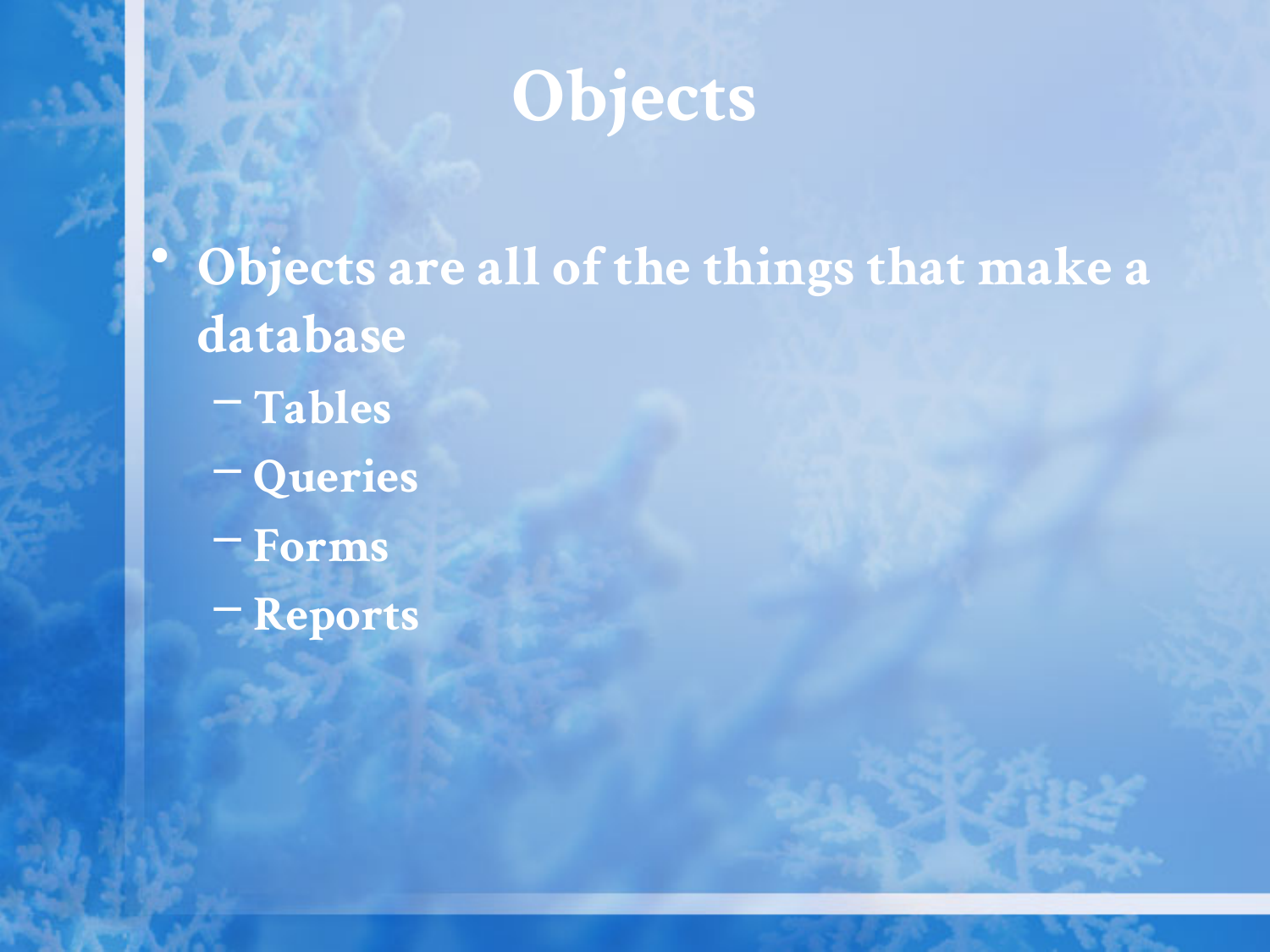

# Objects
Objects are all of the things that make a database
Tables
Queries
Forms
Reports